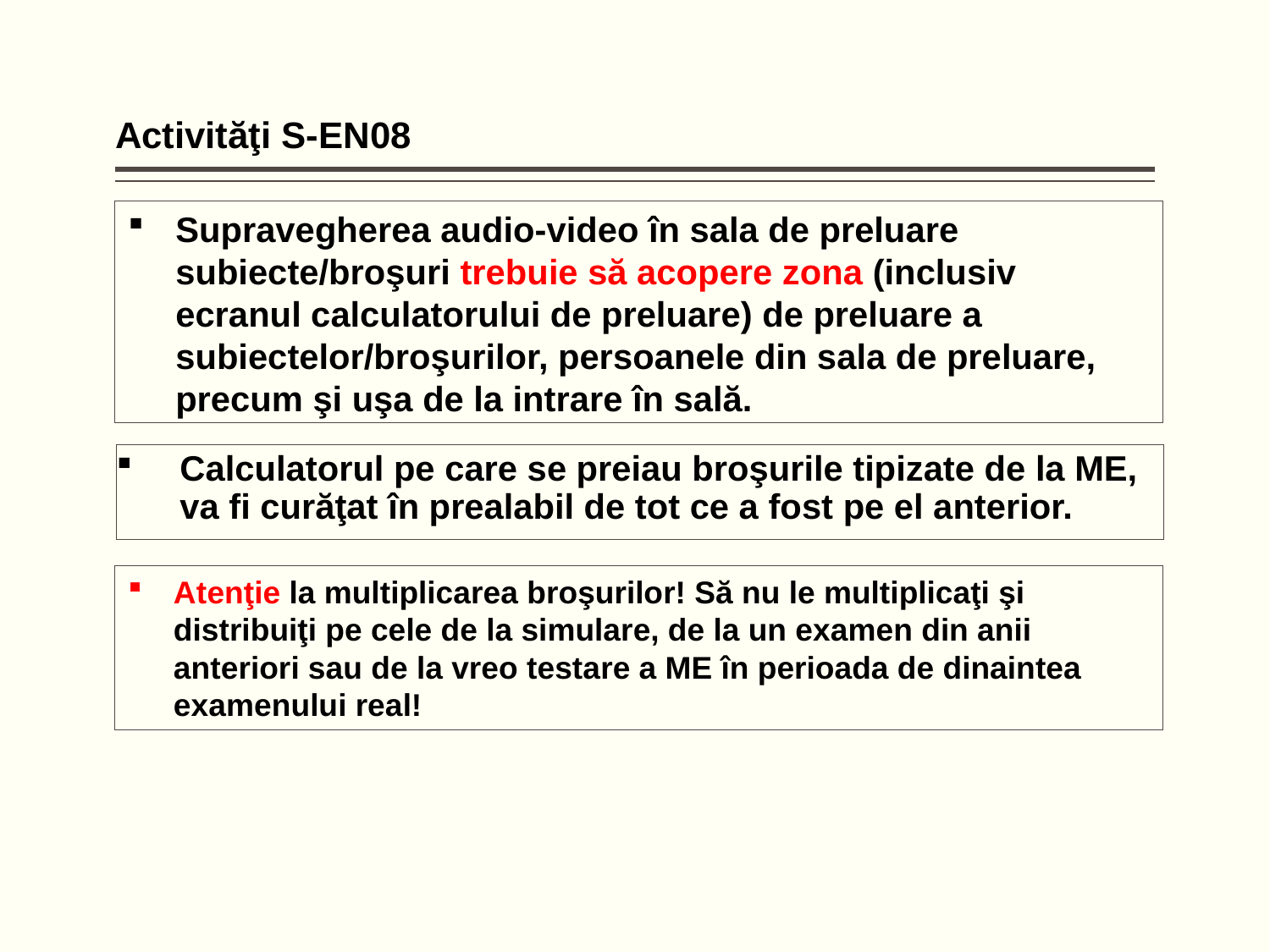

Activităţi S-EN08
Supravegherea audio-video în sala de preluare subiecte/broşuri trebuie să acopere zona (inclusiv ecranul calculatorului de preluare) de preluare a subiectelor/broşurilor, persoanele din sala de preluare, precum şi uşa de la intrare în sală.
# Calculatorul pe care se preiau broşurile tipizate de la ME, va fi curăţat în prealabil de tot ce a fost pe el anterior.
Atenţie la multiplicarea broşurilor! Să nu le multiplicaţi şi distribuiţi pe cele de la simulare, de la un examen din anii anteriori sau de la vreo testare a ME în perioada de dinaintea examenului real!